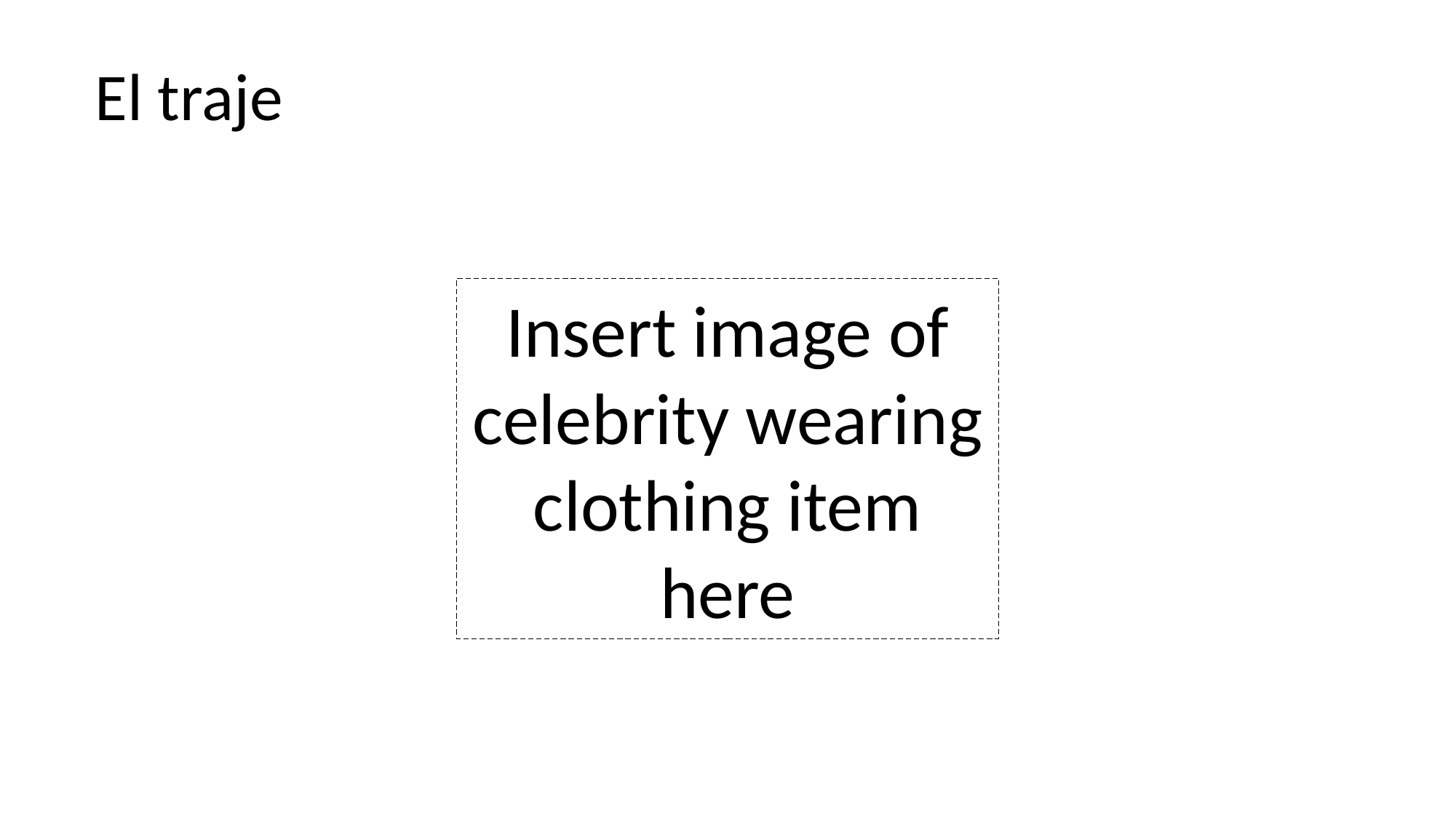

# El traje
Insert image of celebrity wearing clothing item here